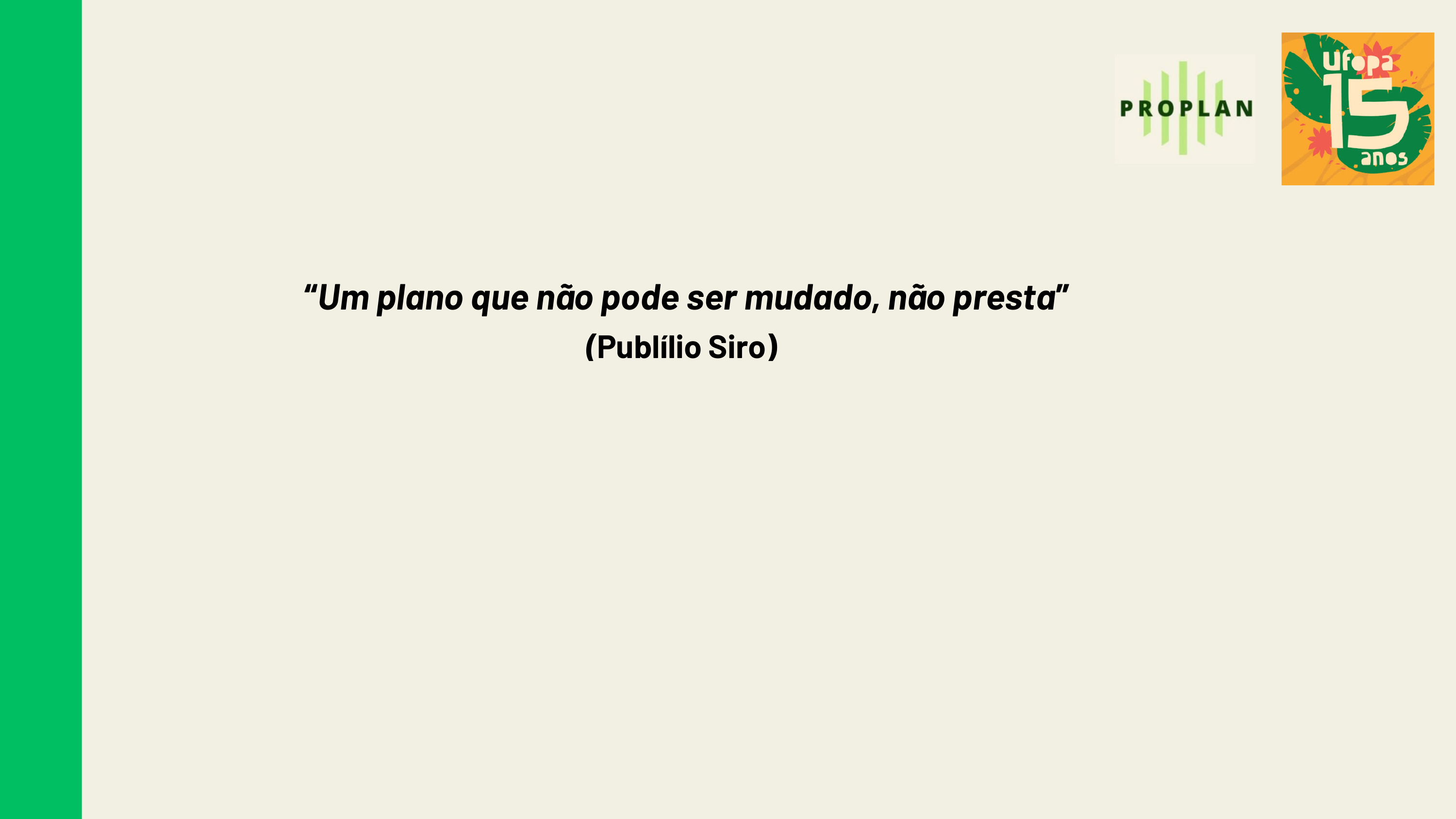

“Um plano que não pode ser mudado, não presta”
(Publílio Siro)